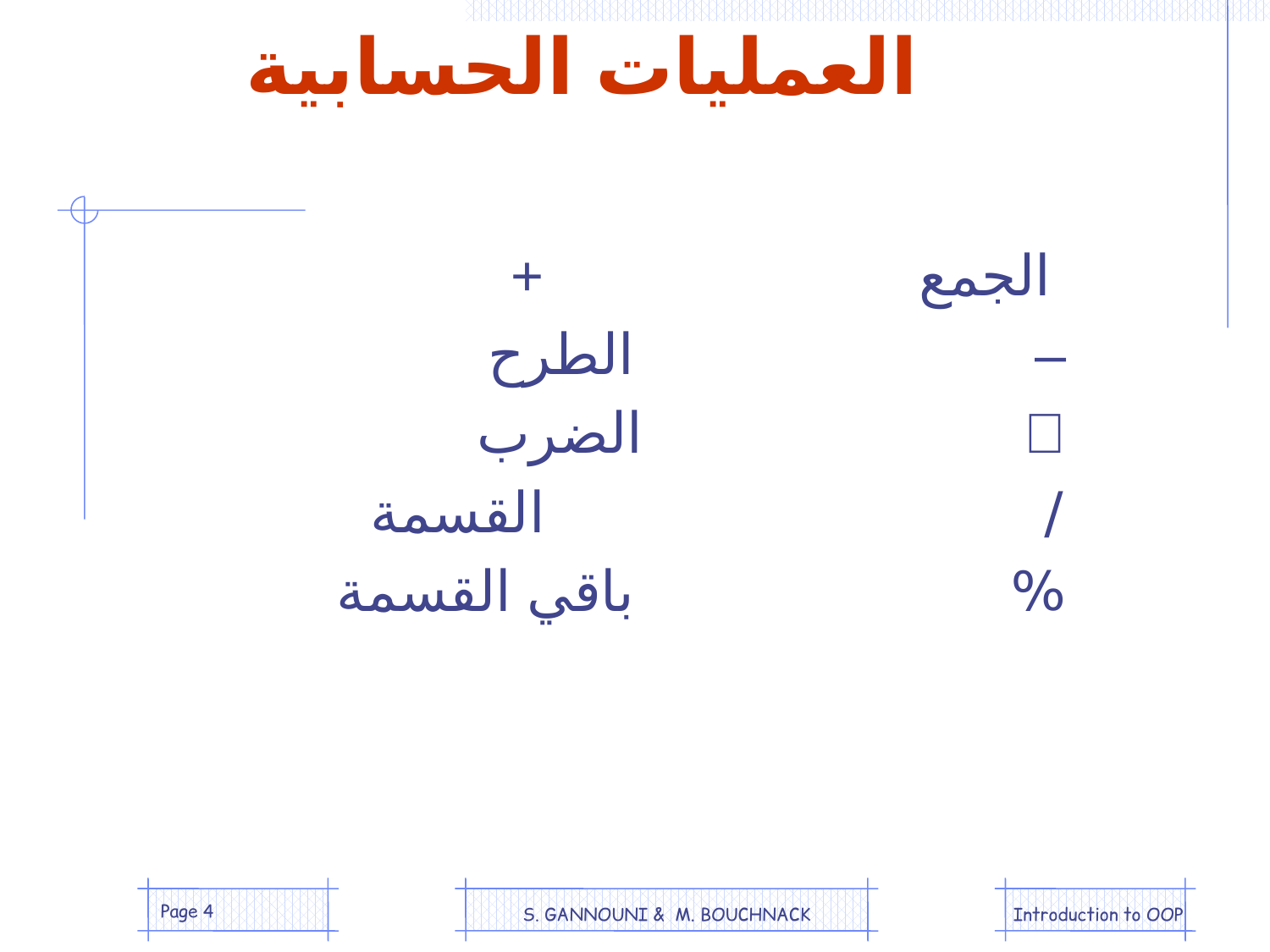

# العمليات الحسابية
 	الجمع				+
الطرح				–
الضرب				∗
القسمة				/
باقي القسمة			%
Page 4
S. GANNOUNI &  M. BOUCHNACK
Introduction to OOP